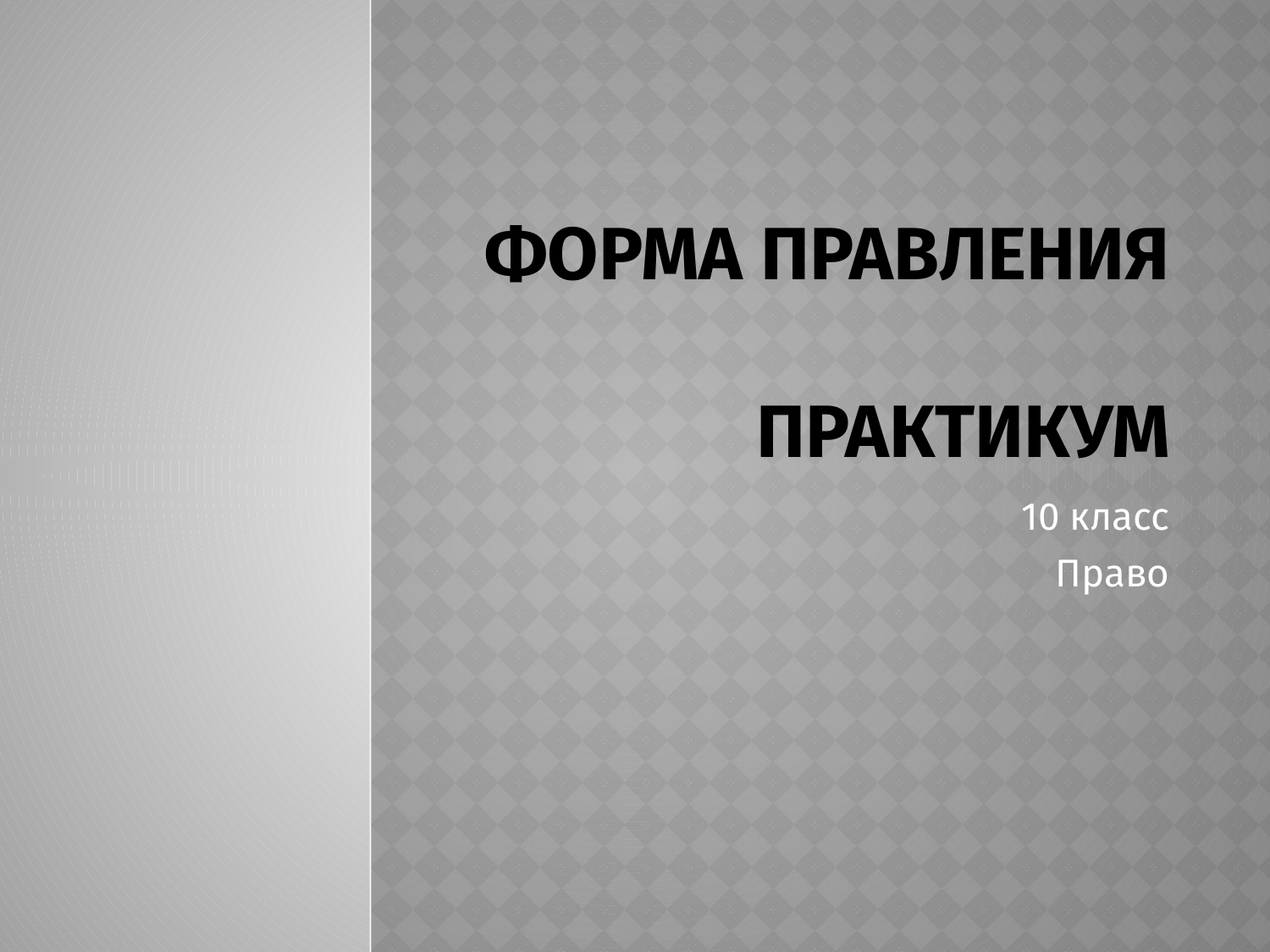

# Форма правления Практикум
10 класс
Право